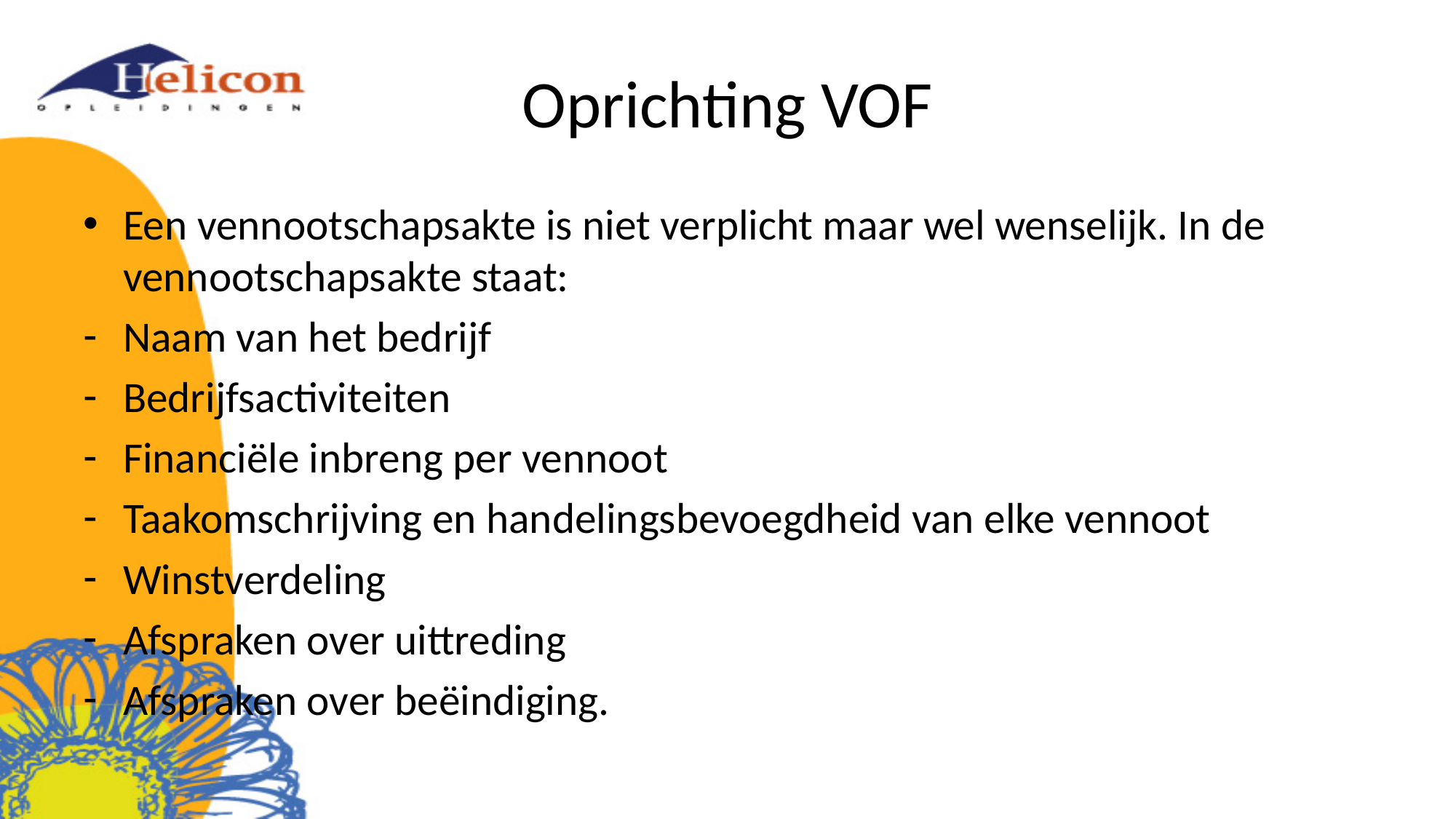

# Oprichting VOF
Een vennootschapsakte is niet verplicht maar wel wenselijk. In de vennootschapsakte staat:
Naam van het bedrijf
Bedrijfsactiviteiten
Financiële inbreng per vennoot
Taakomschrijving en handelingsbevoegdheid van elke vennoot
Winstverdeling
Afspraken over uittreding
Afspraken over beëindiging.